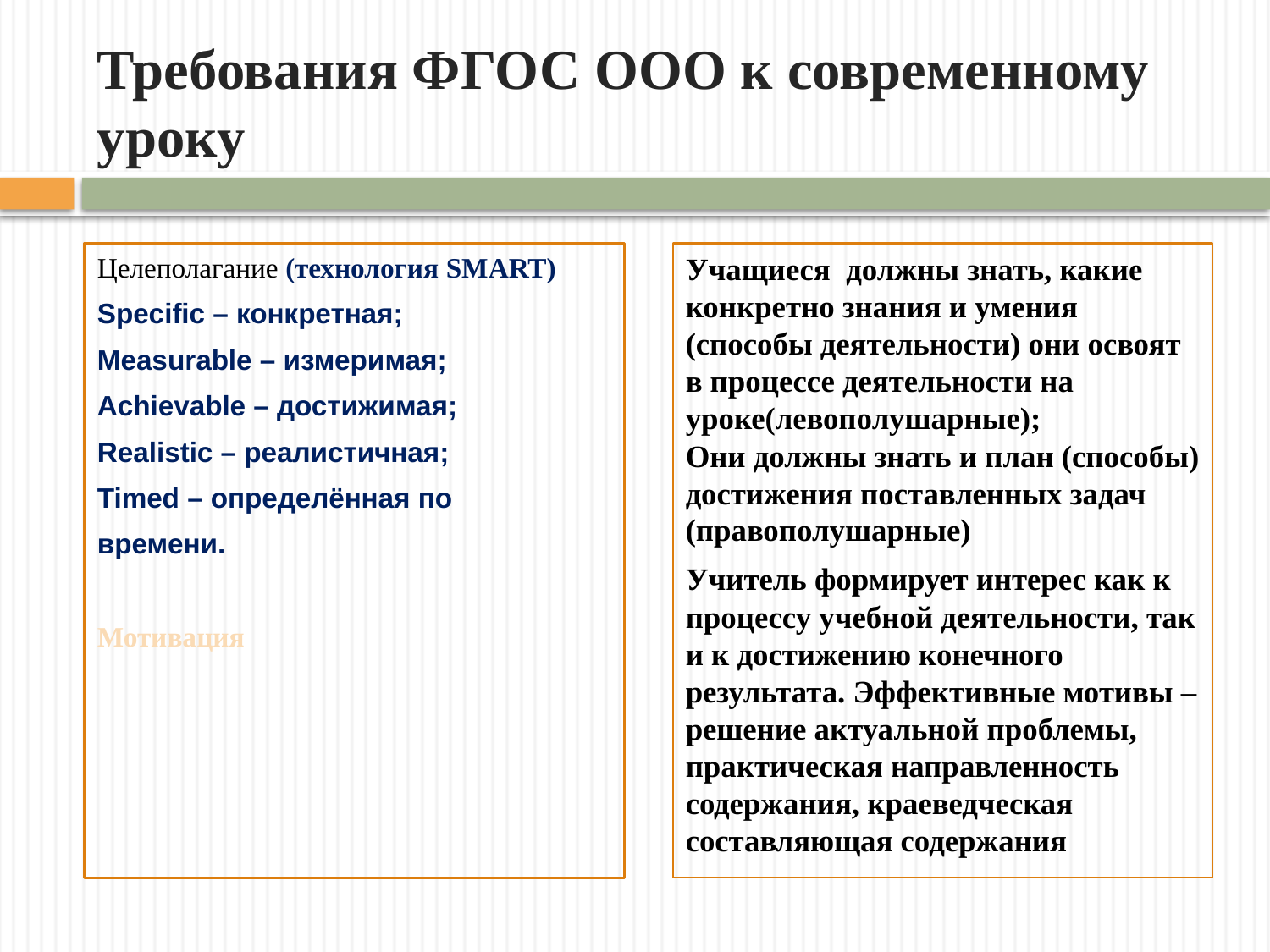

# Требования ФГОС ООО к современному уроку
Целеполагание (технология SMART)
Specific – конкретная;
Measurable – измеримая;
Achievable – достижимая;
Realistiс – реалистичная;
Timed – определённая по
времени.

Мотивация

Учащиеся  должны знать, какие конкретно знания и умения (способы деятельности) они освоят в процессе деятельности на уроке(левополушарные);
Они должны знать и план (способы) достижения поставленных задач (правополушарные)
Учитель формирует интерес как к процессу учебной деятельности, так и к достижению конечного результата. Эффективные мотивы – решение актуальной проблемы, практическая направленность содержания, краеведческая составляющая содержания